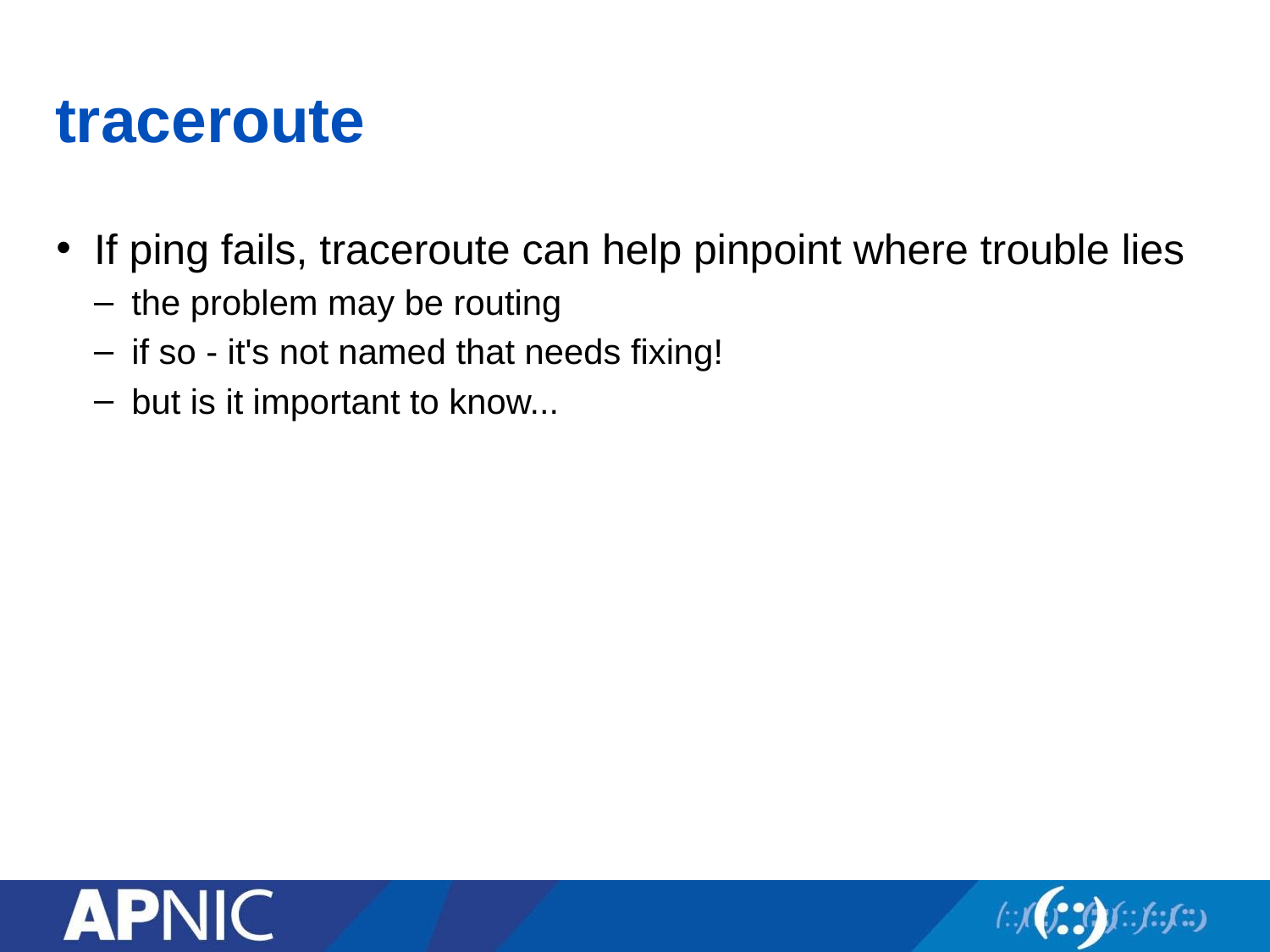

# traceroute
If ping fails, traceroute can help pinpoint where trouble lies
the problem may be routing
if so - it's not named that needs fixing!
but is it important to know...